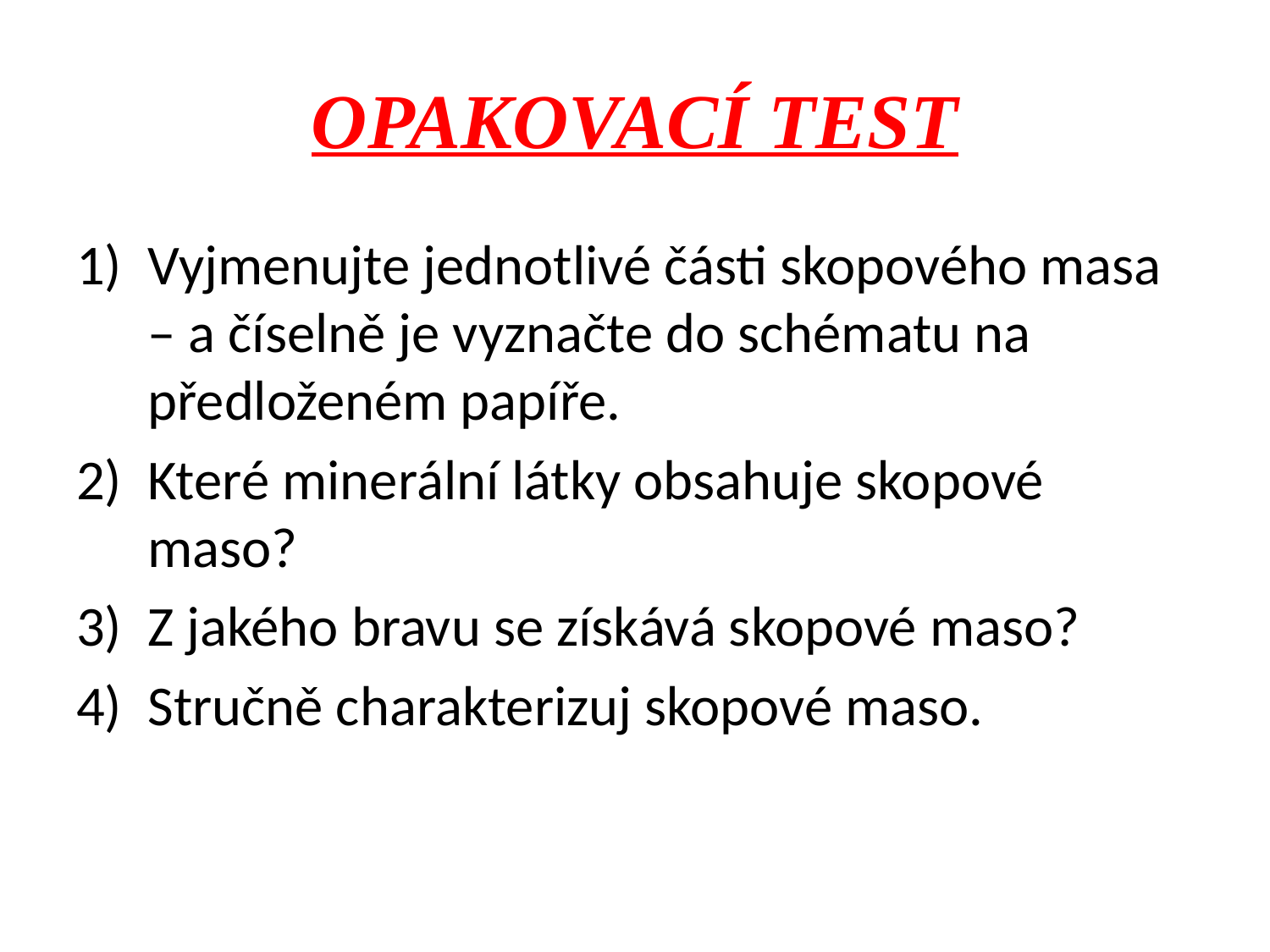

# OPAKOVACÍ TEST
Vyjmenujte jednotlivé části skopového masa – a číselně je vyznačte do schématu na předloženém papíře.
Které minerální látky obsahuje skopové maso?
Z jakého bravu se získává skopové maso?
Stručně charakterizuj skopové maso.